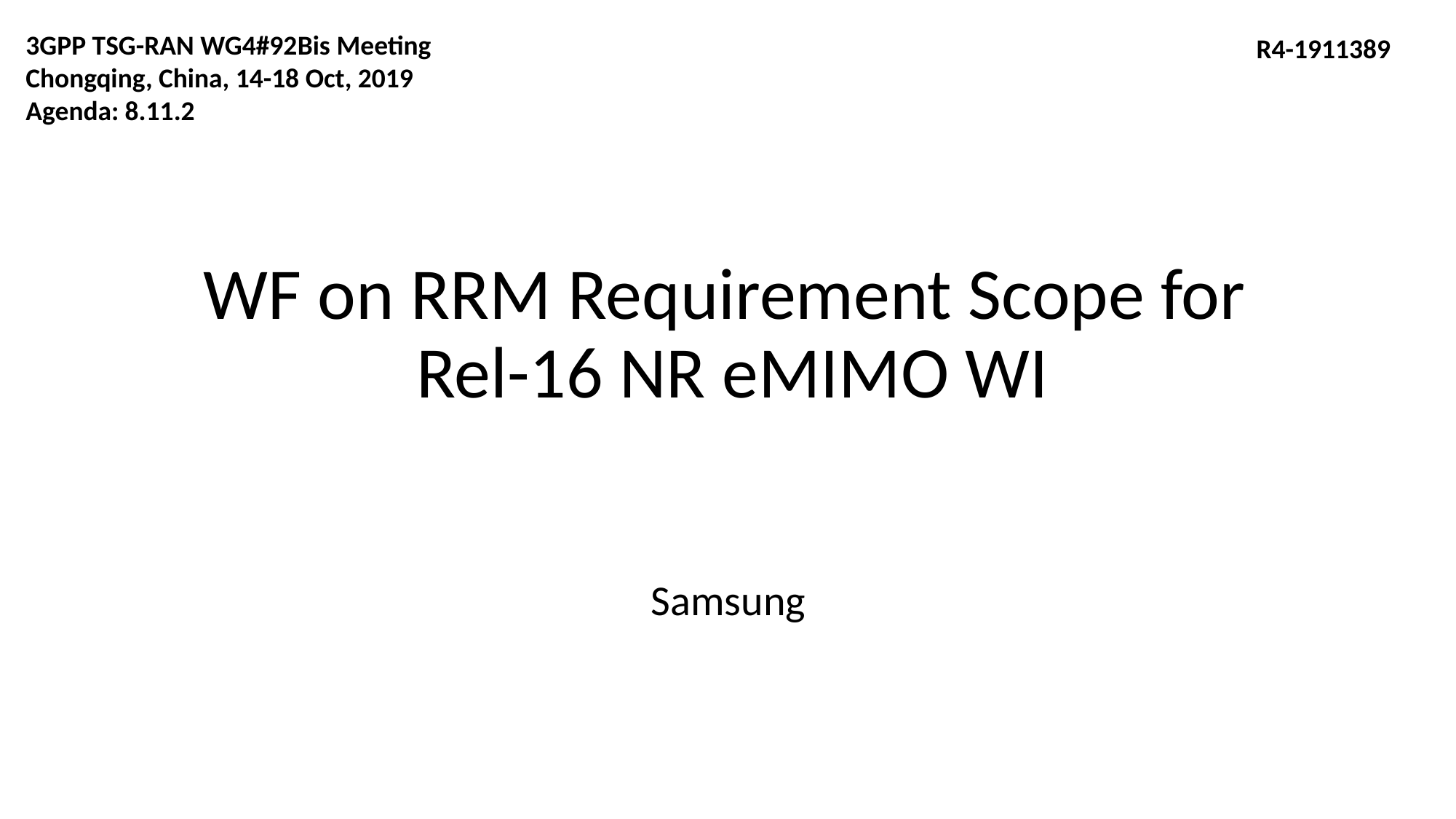

3GPP TSG-RAN WG4#92Bis Meeting
Chongqing, China, 14-18 Oct, 2019
Agenda: 8.11.2
R4-1911389
# WF on RRM Requirement Scope for Rel-16 NR eMIMO WI
Samsung